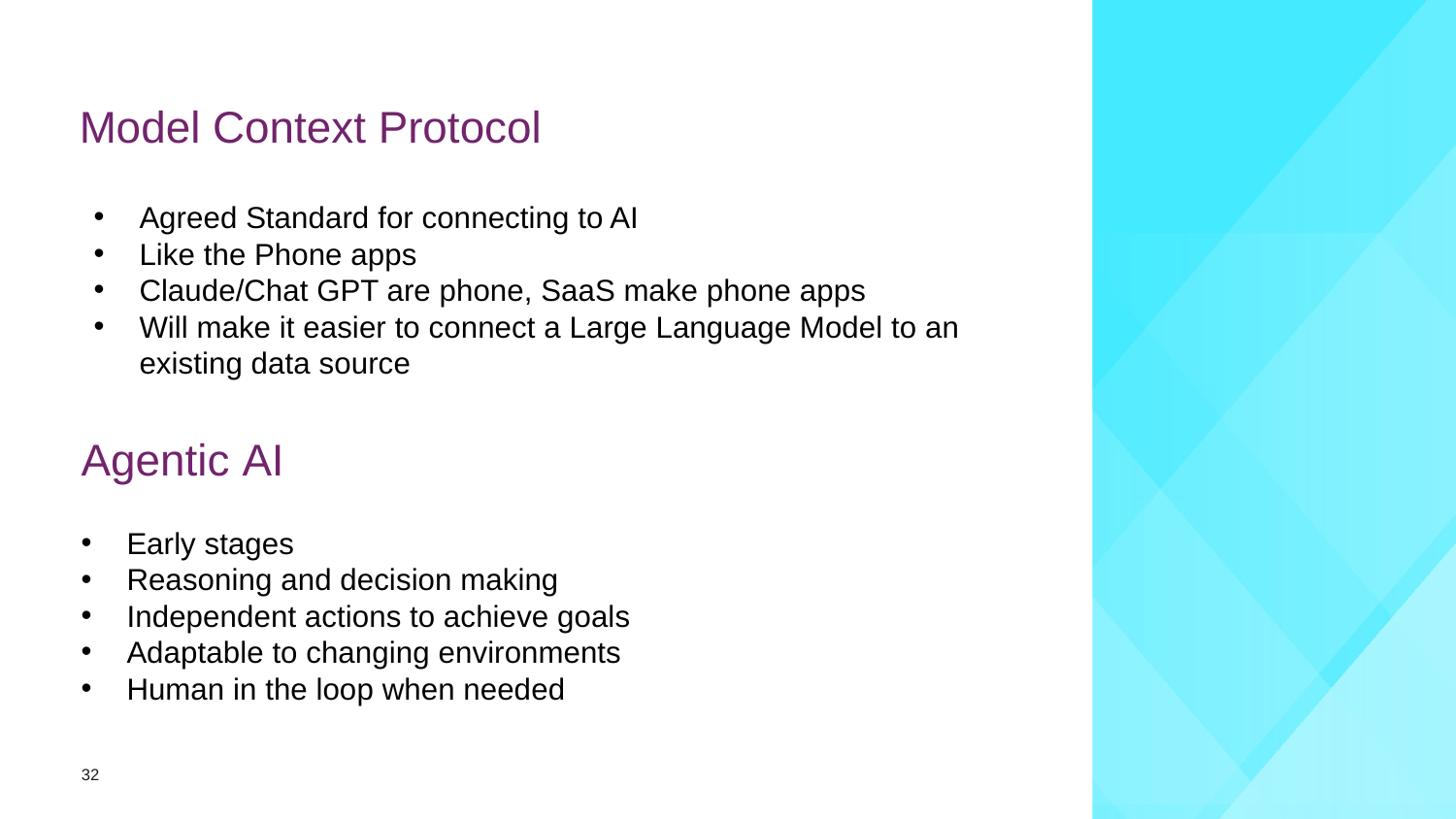

# Model Context Protocol
Agreed Standard for connecting to AI
Like the Phone apps
Claude/Chat GPT are phone, SaaS make phone apps
Will make it easier to connect a Large Language Model to an existing data source

Agentic AI
Early stages
Reasoning and decision making
Independent actions to achieve goals
Adaptable to changing environments
Human in the loop when needed
32